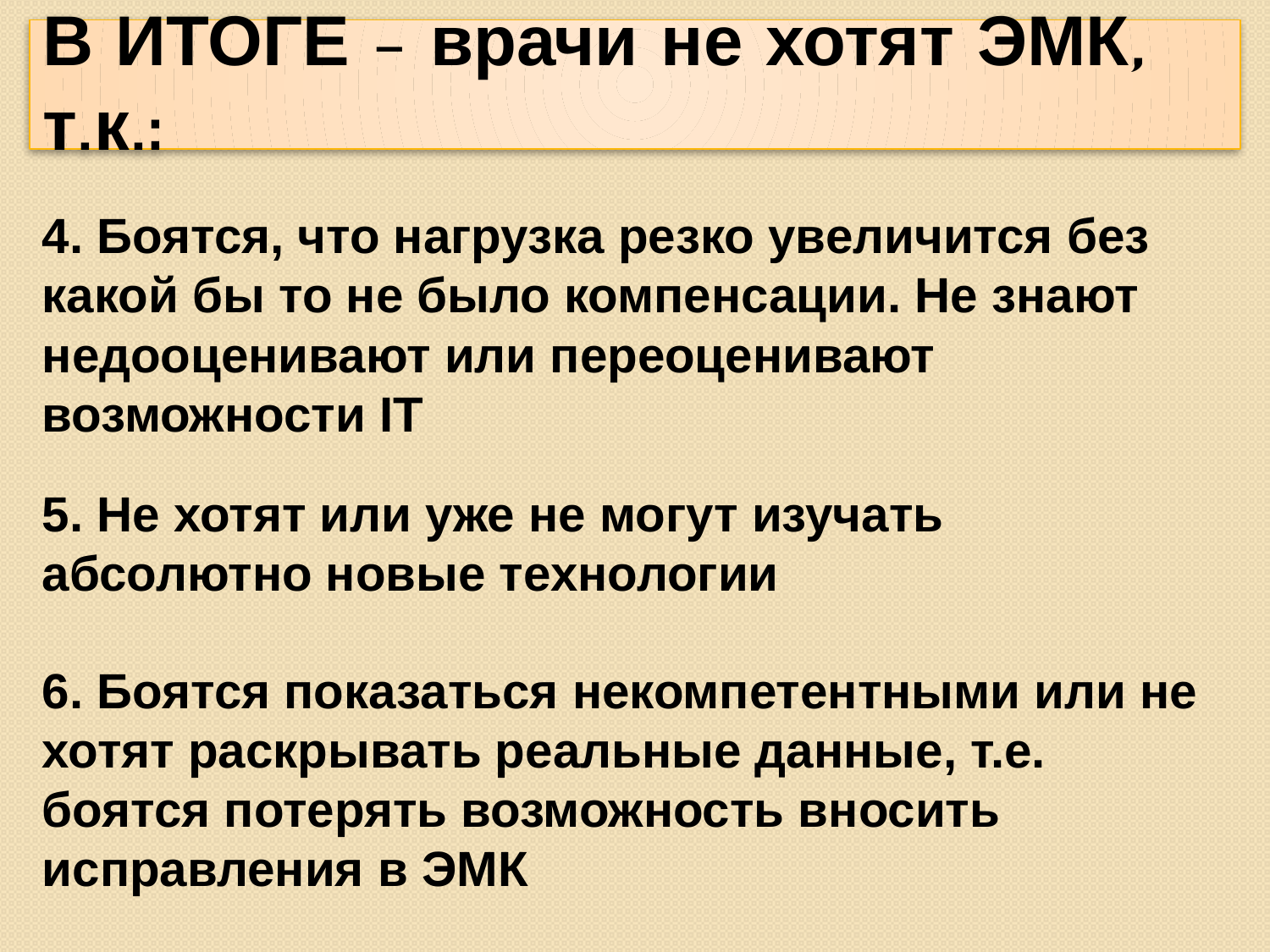

# В ИТОГЕ – врачи не хотят ЭМК, т.к.:
4. Боятся, что нагрузка резко увеличится без какой бы то не было компенсации. Не знают недооценивают или переоценивают возможности IT
5. Не хотят или уже не могут изучать абсолютно новые технологии
6. Боятся показаться некомпетентными или не хотят раскрывать реальные данные, т.е. боятся потерять возможность вносить исправления в ЭМК